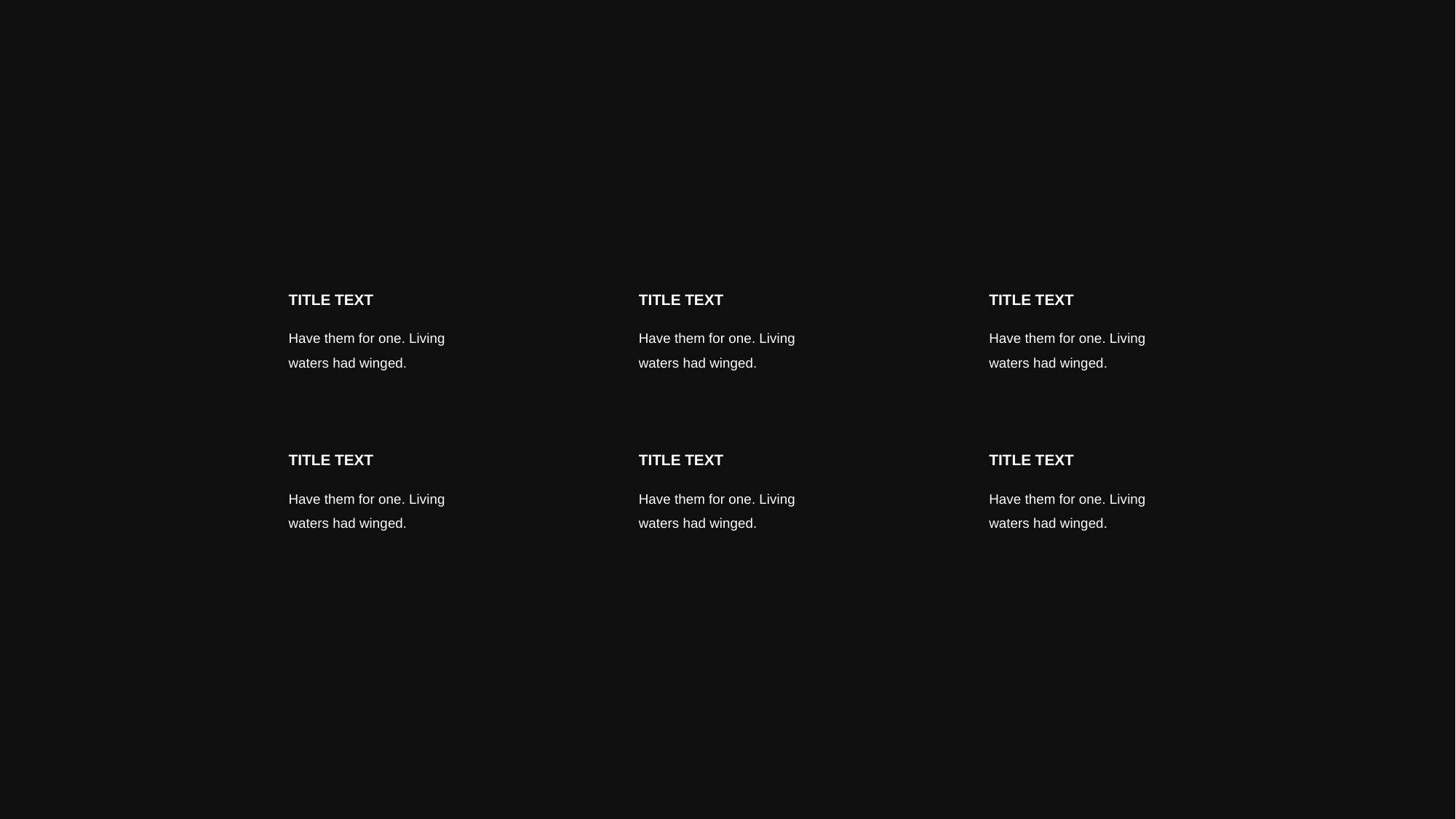

TITLE TEXT
TITLE TEXT
TITLE TEXT
Have them for one. Living waters had winged.
Have them for one. Living waters had winged.
Have them for one. Living waters had winged.
TITLE TEXT
TITLE TEXT
TITLE TEXT
Have them for one. Living waters had winged.
Have them for one. Living waters had winged.
Have them for one. Living waters had winged.